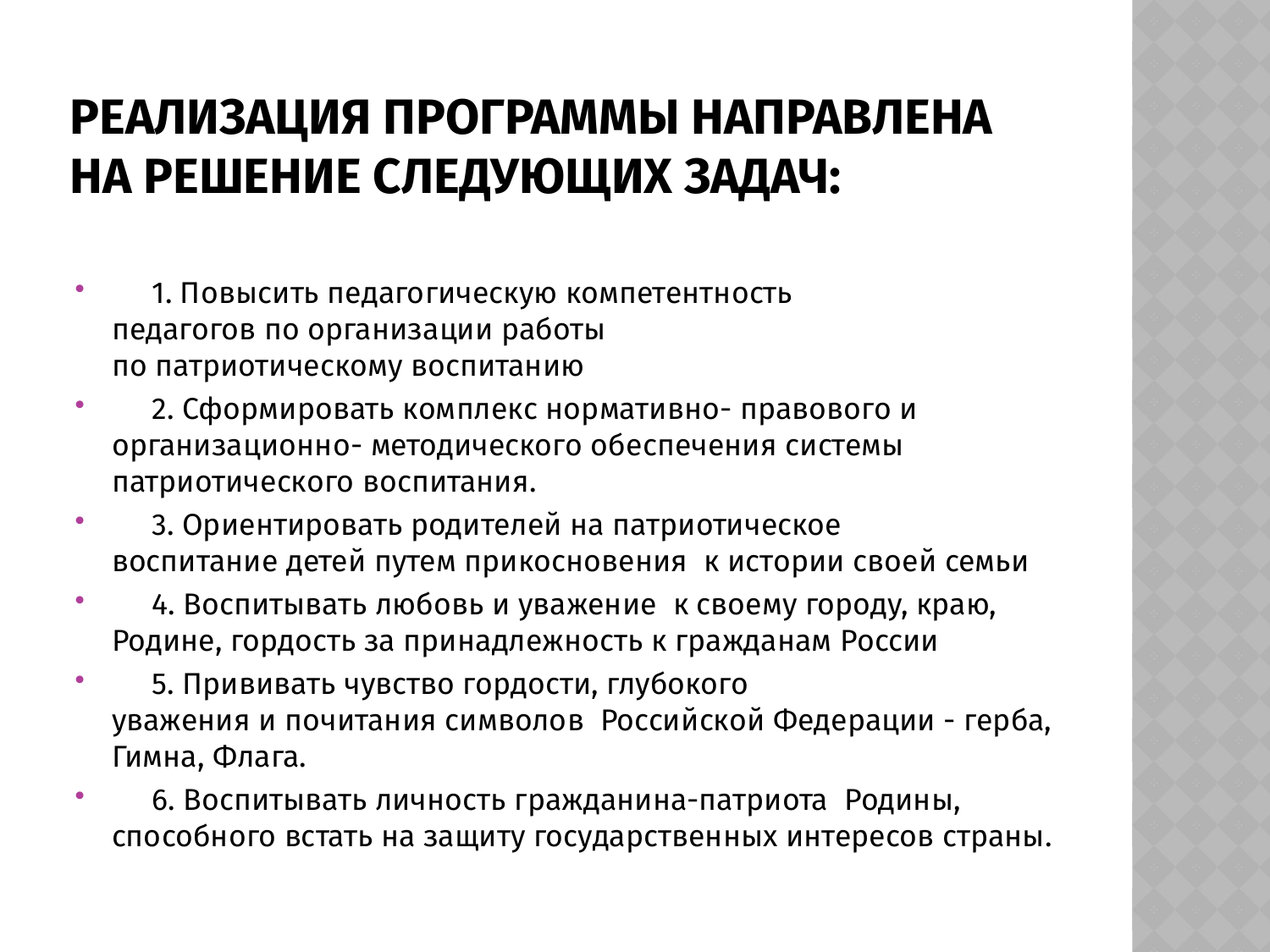

# Реализация программы направлена на решение следующих задач:

     1. Повысить педагогическую компетентность  педагогов по организации работы  по патриотическому воспитанию
     2. Сформировать комплекс нормативно- правового и организационно- методического обеспечения системы патриотического воспитания.
     3. Ориентировать родителей на патриотическое  воспитание детей путем прикосновения  к истории своей семьи
     4. Воспитывать любовь и уважение  к своему городу, краю, Родине, гордость за принадлежность к гражданам России
     5. Прививать чувство гордости, глубокого  уважения и почитания символов  Российской Федерации - герба, Гимна, Флага.
     6. Воспитывать личность гражданина-патриота  Родины, способного встать на защиту государственных интересов страны.